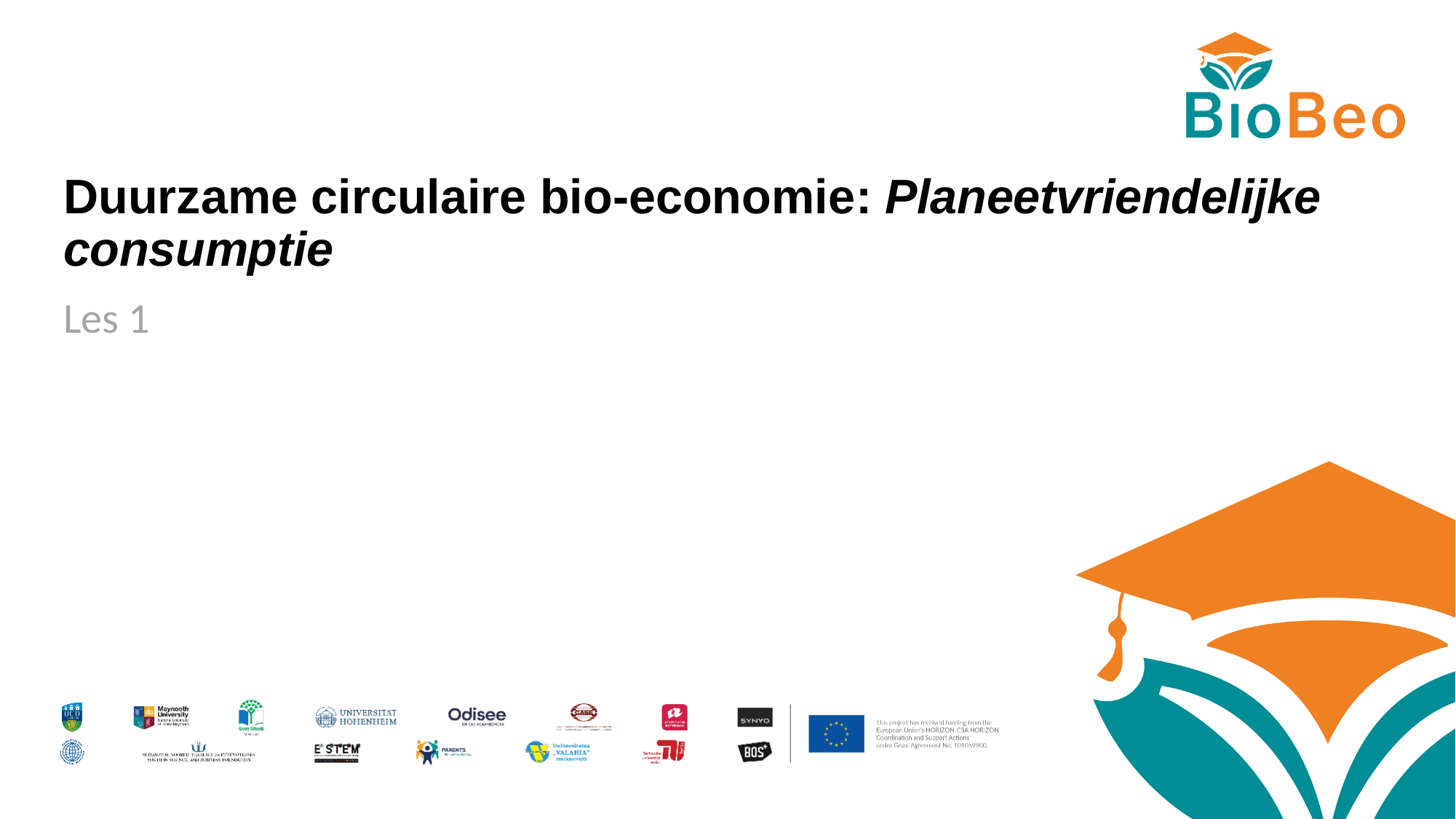

# Duurzame circulaire bio-economie: Planeetvriendelijke consumptie
Les 1